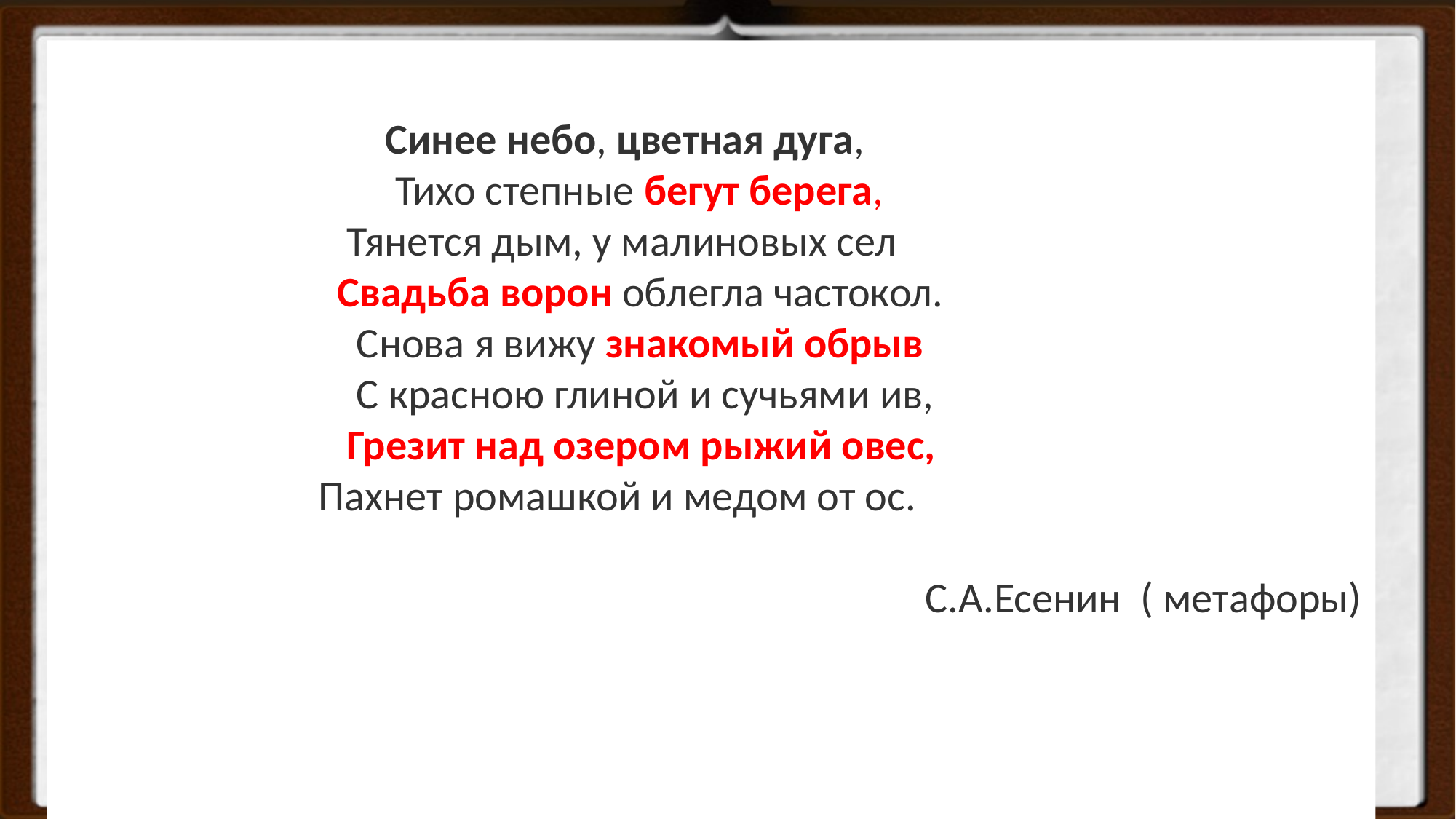

Синее небо, цветная дуга,
                                   Тихо степные бегут берега,
                              Тянется дым, у малиновых сел
                             Свадьба ворон облегла частокол.
                               Снова я вижу знакомый обрыв
                               С красною глиной и сучьями ив,
                              Грезит над озером рыжий овес,
                           Пахнет ромашкой и медом от ос.

                                                                                          С.А.Есенин  ( метафоры)

Содержание